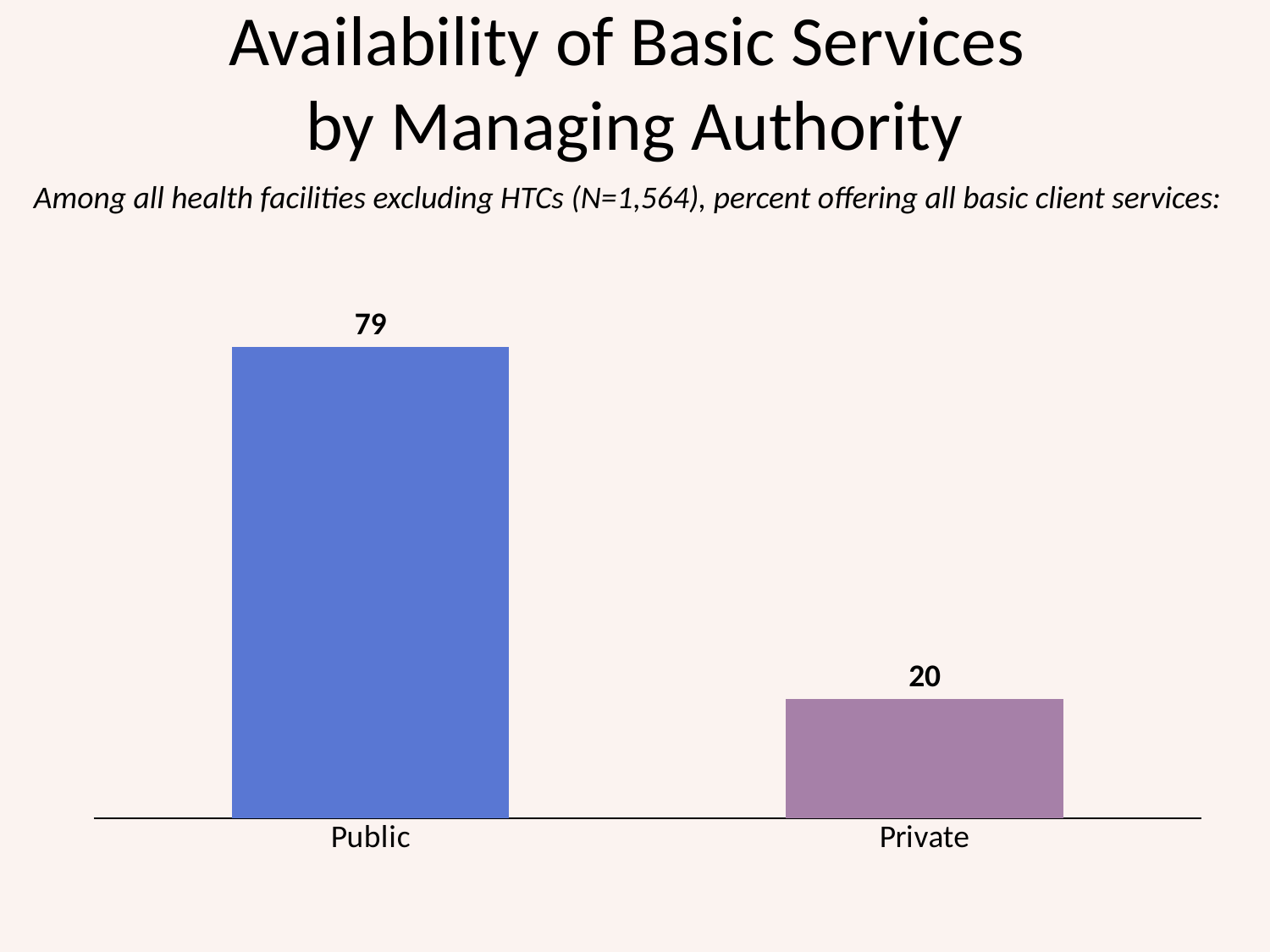

Availability of Basic Services
by Managing Authority
Among all health facilities excluding HTCs (N=1,564), percent offering all basic client services:

### Chart

| Category | all basic client services |
|---|---|
| Public | 79.0 |
| Private | 20.0 |